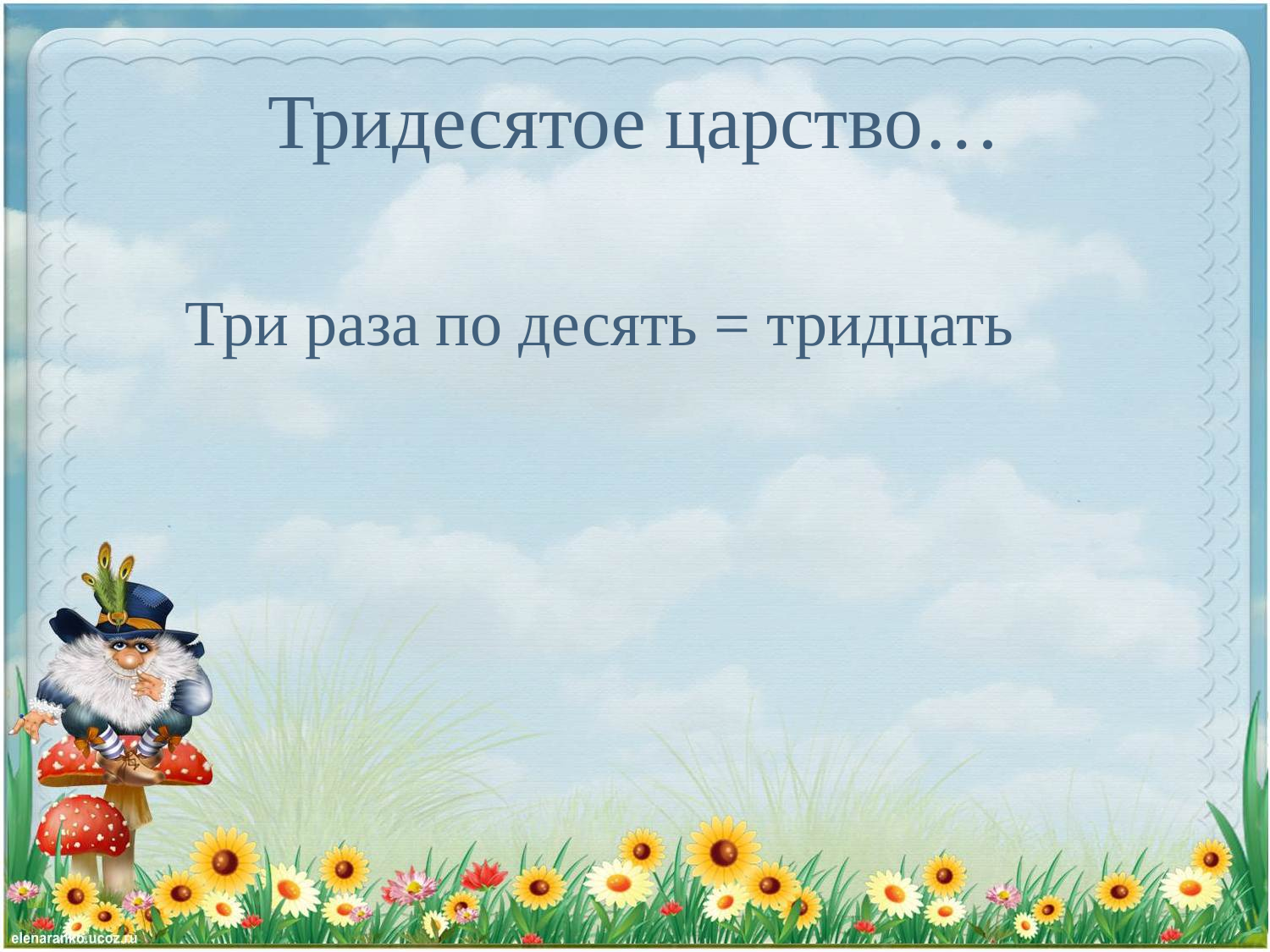

# Тридесятое царство…
Три раза по десять = тридцать